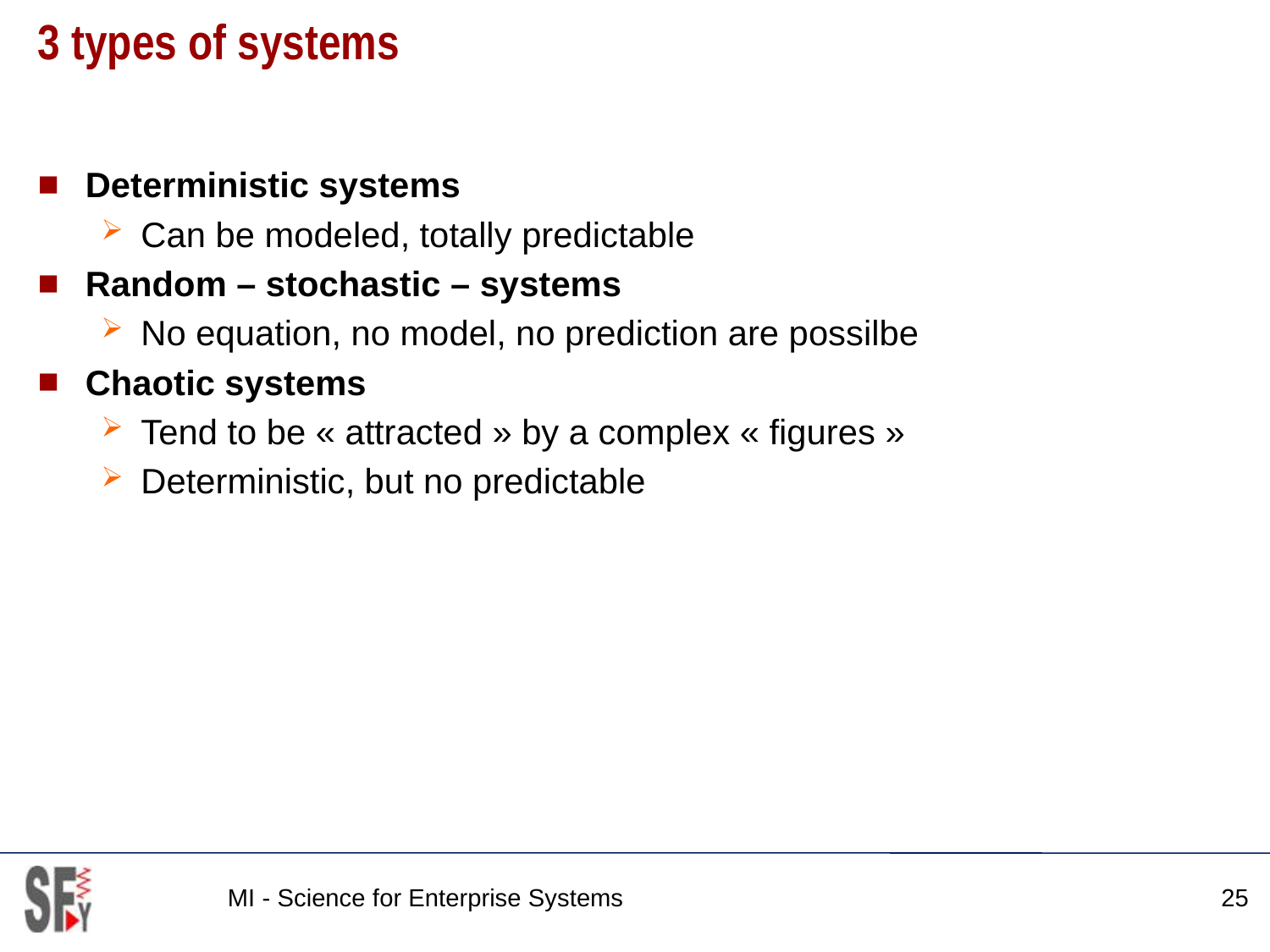

# 3 types of systems
Deterministic systems
Can be modeled, totally predictable
Random – stochastic – systems
No equation, no model, no prediction are possilbe
Chaotic systems
Tend to be « attracted » by a complex « figures »
Deterministic, but no predictable
MI - Science for Enterprise Systems
25